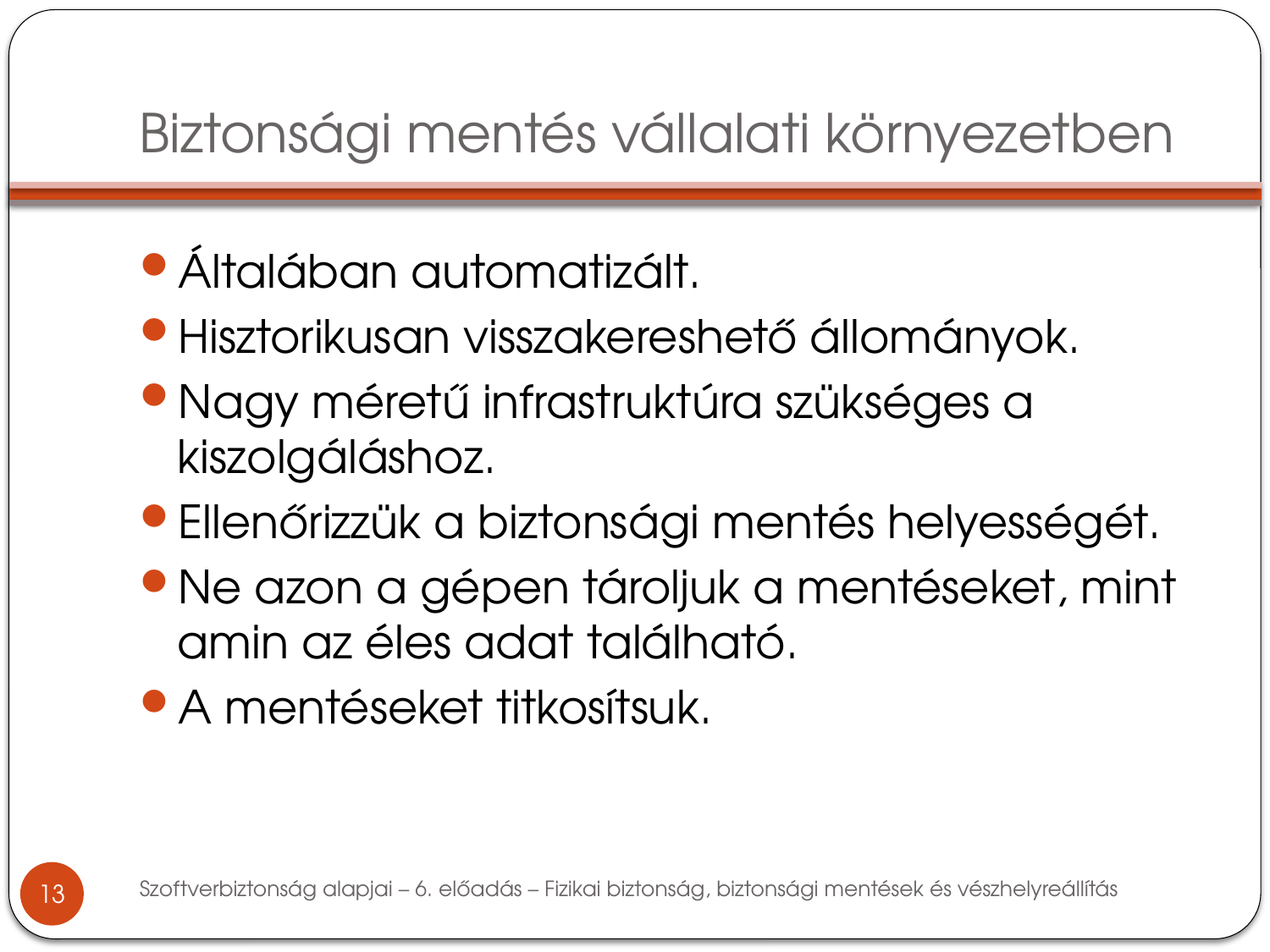

# Biztonsági mentés vállalati környezetben
Általában automatizált.
Hisztorikusan visszakereshető állományok.
Nagy méretű infrastruktúra szükséges a kiszolgáláshoz.
Ellenőrizzük a biztonsági mentés helyességét.
Ne azon a gépen tároljuk a mentéseket, mint amin az éles adat található.
A mentéseket titkosítsuk.

Szoftverbiztonság alapjai – 6. előadás – Fizikai biztonság, biztonsági mentések és vészhelyreállítás
13